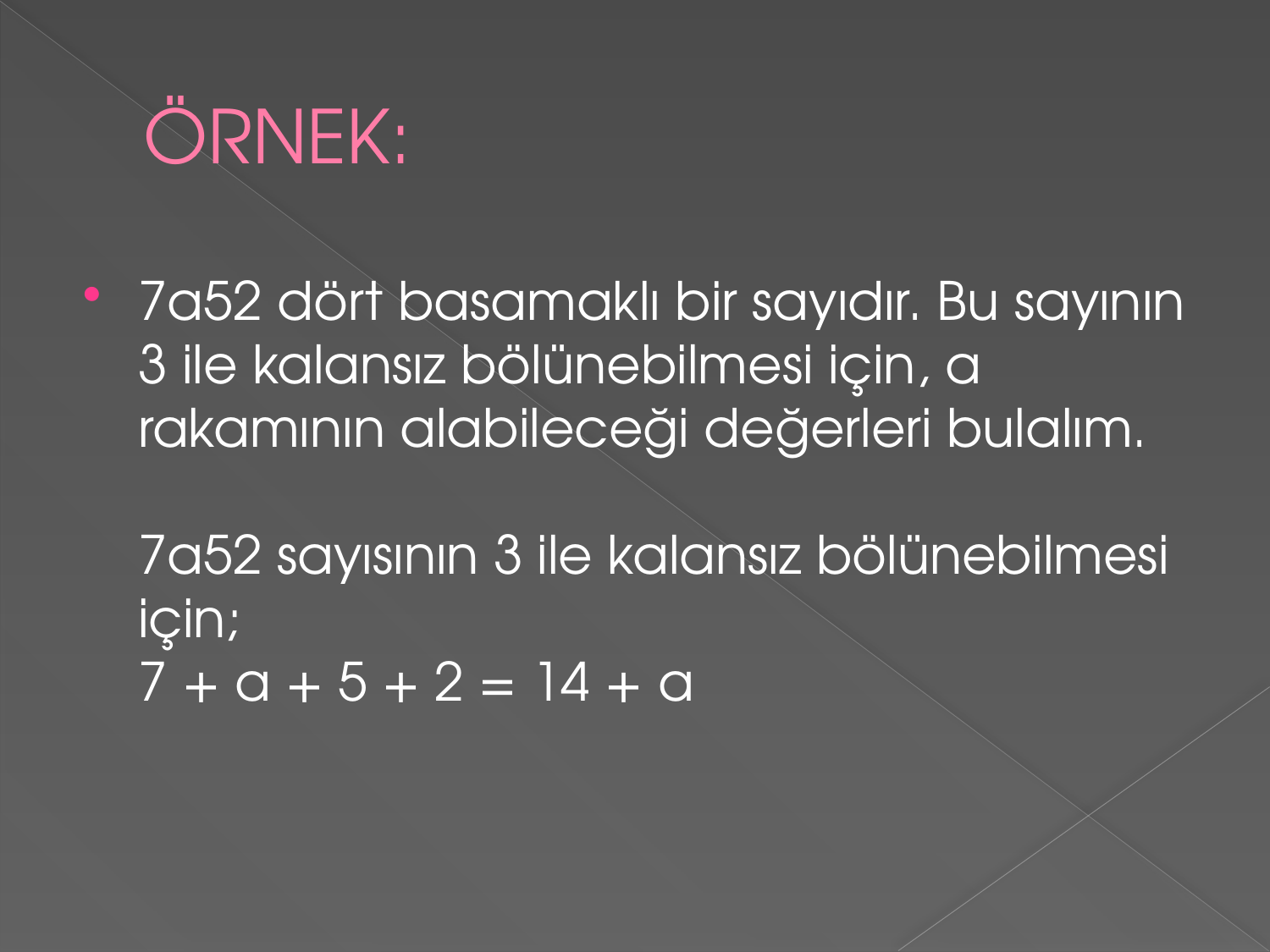

# ÖRNEK:
7a52 dört basamaklı bir sayıdır. Bu sayının 3 ile kalansız bölünebilmesi için, a rakamının alabileceği değerleri bulalım.
7a52 sayısının 3 ile kalansız bölünebilmesi için;
7 + a + 5 + 2 = 14 + a